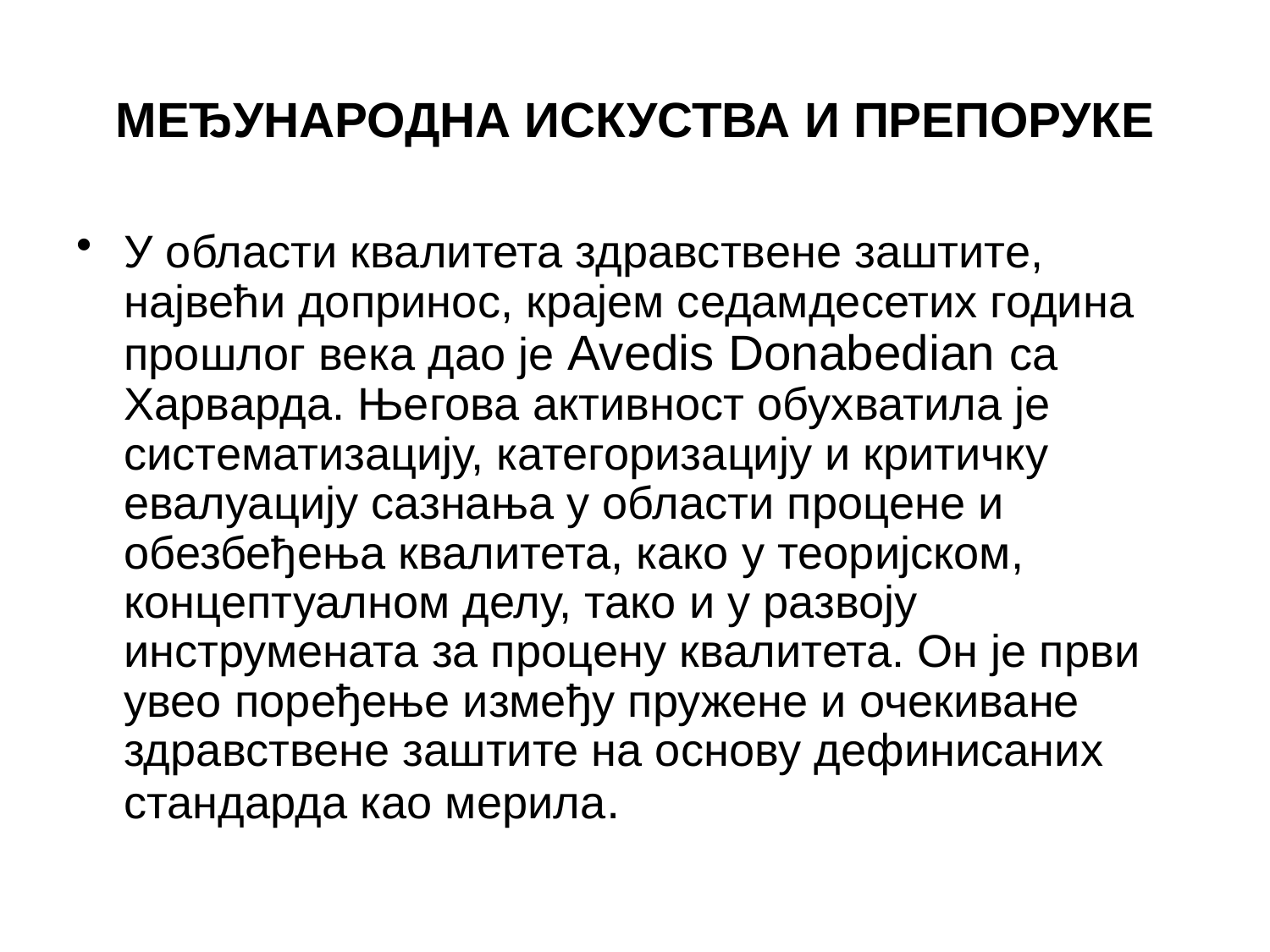

# МЕЂУНАРОДНА ИСКУСТВА И ПРЕПОРУКЕ
У области квалитета здравствене заштите, највећи допринос, крајем седамдесетих година прошлог века дао је Avedis Donabedian са Харварда. Његова активност обухватила је систематизацију, категоризацију и критичку евалуацију сазнања у области процене и обезбеђења квалитета, како у теоријском, концептуалном делу, тако и у развоју инструмената за процену квалитета. Он је први увео поређење између пружене и очекиване здравствене заштите на основу дефинисаних стандарда као мерила.